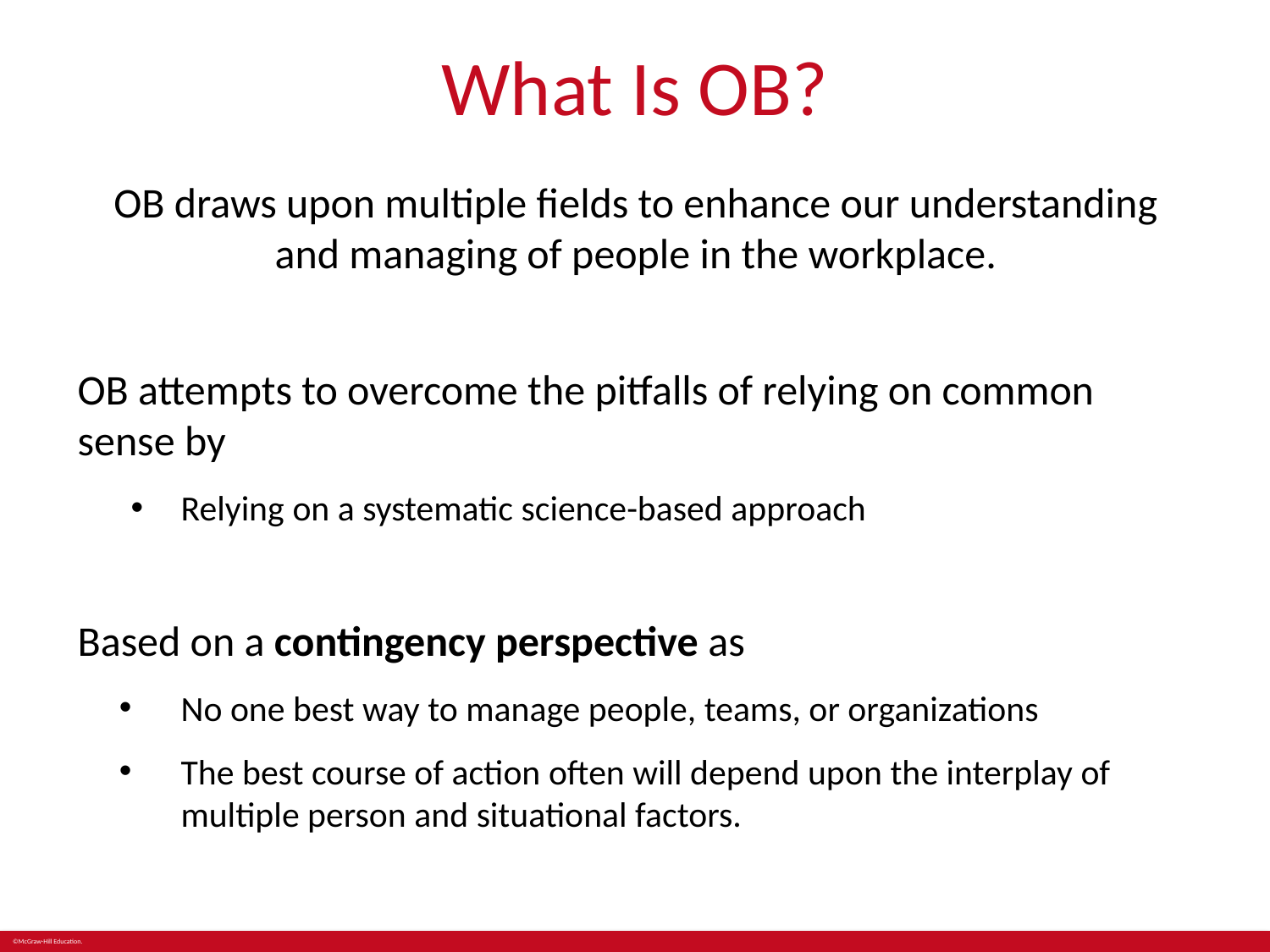

# What Is OB?
OB draws upon multiple fields to enhance our understanding and managing of people in the workplace.

OB attempts to overcome the pitfalls of relying on common sense by
Relying on a systematic science-based approach

Based on a contingency perspective as
No one best way to manage people, teams, or organizations
The best course of action often will depend upon the interplay of multiple person and situational factors.